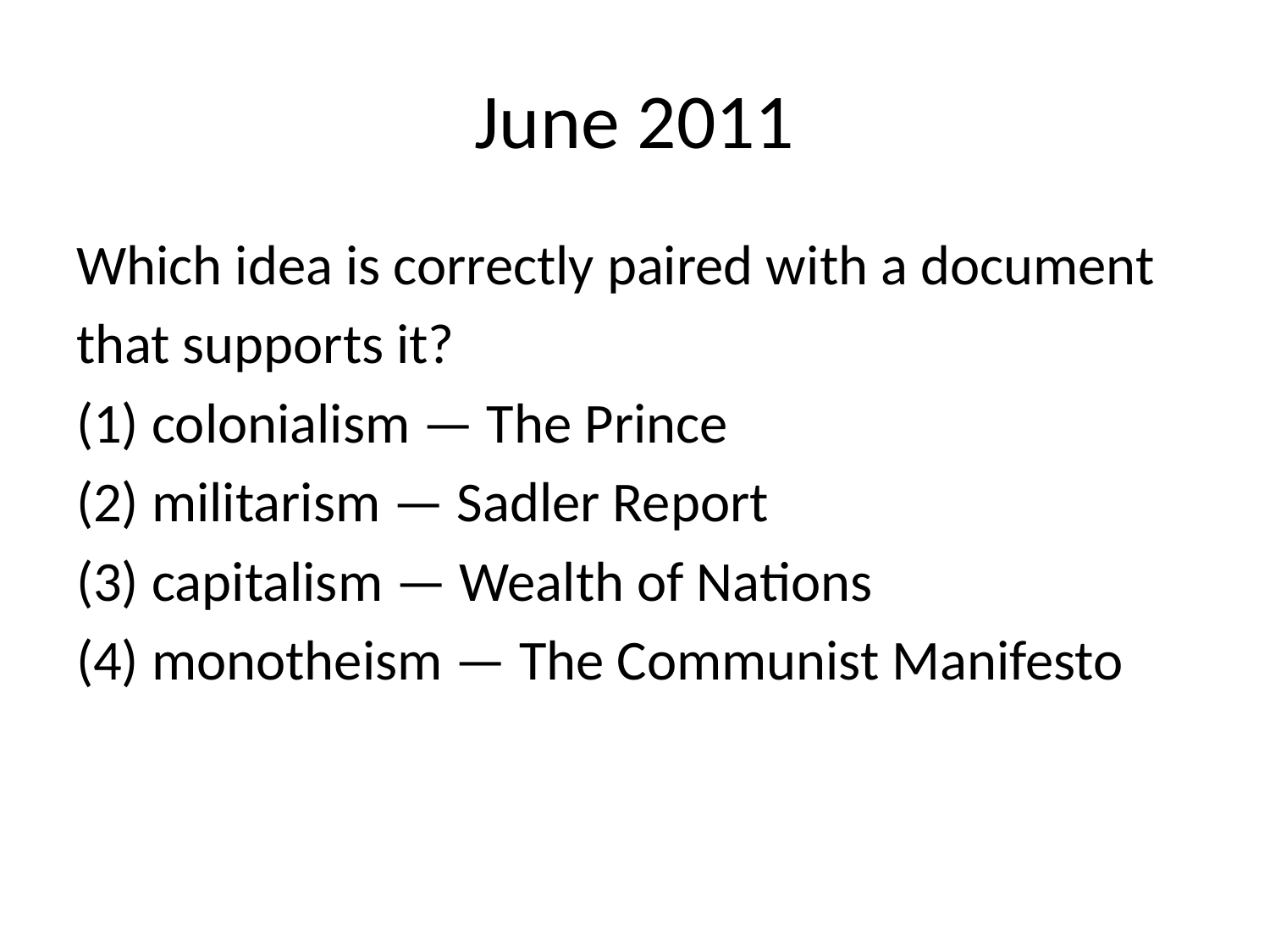

# June 2011
Which idea is correctly paired with a document
that supports it?
(1) colonialism — The Prince
(2) militarism — Sadler Report
(3) capitalism — Wealth of Nations
(4) monotheism — The Communist Manifesto